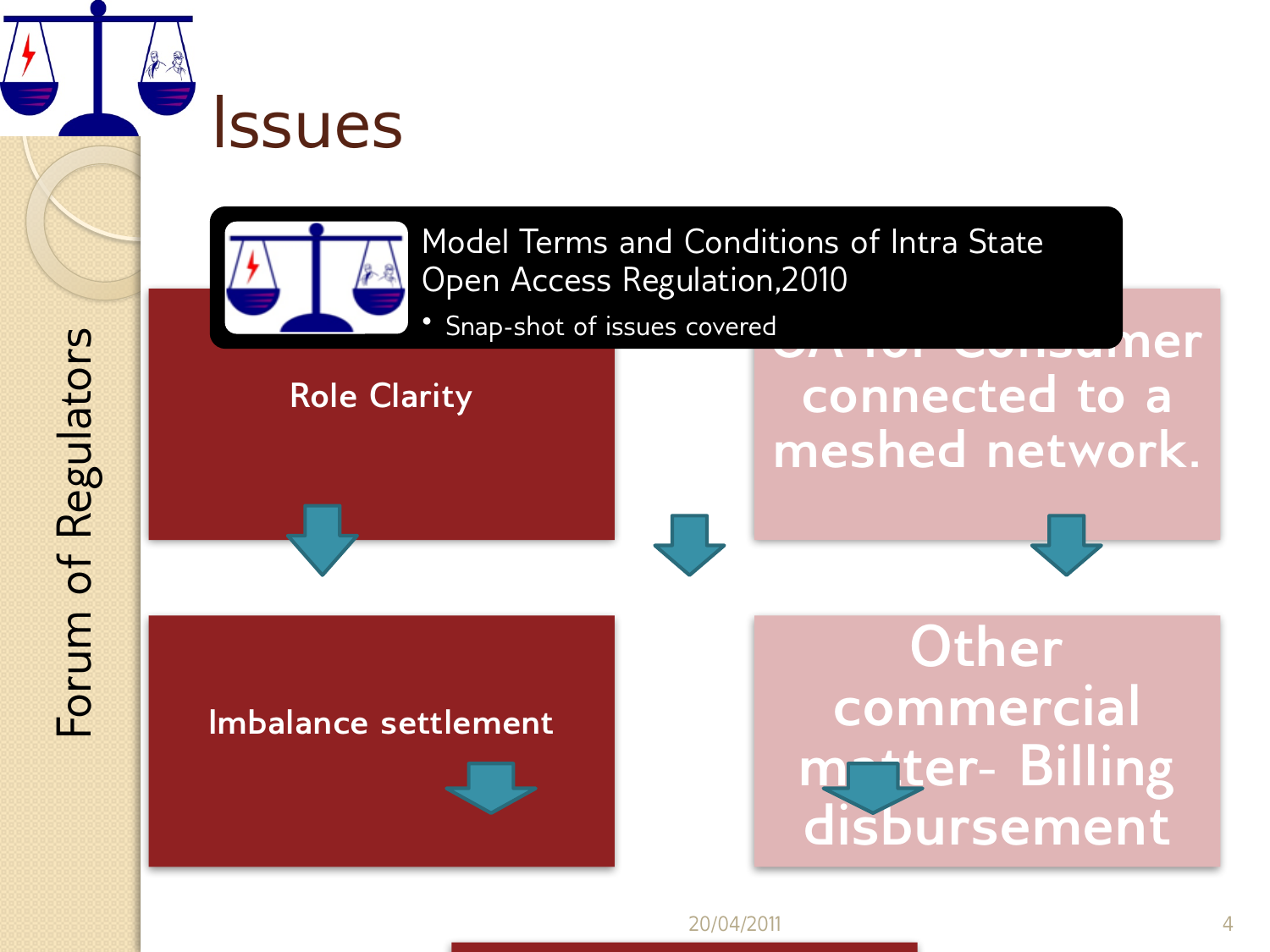

# Issues
Model Terms and Conditions of Intra State Open Access Regulation,2010
Snap-shot of issues covered
Role Clarity
OA for Consumer connected to a meshed network.
Imbalance settlement
Other commercial matter- Billing disbursement

20/04/2011
4